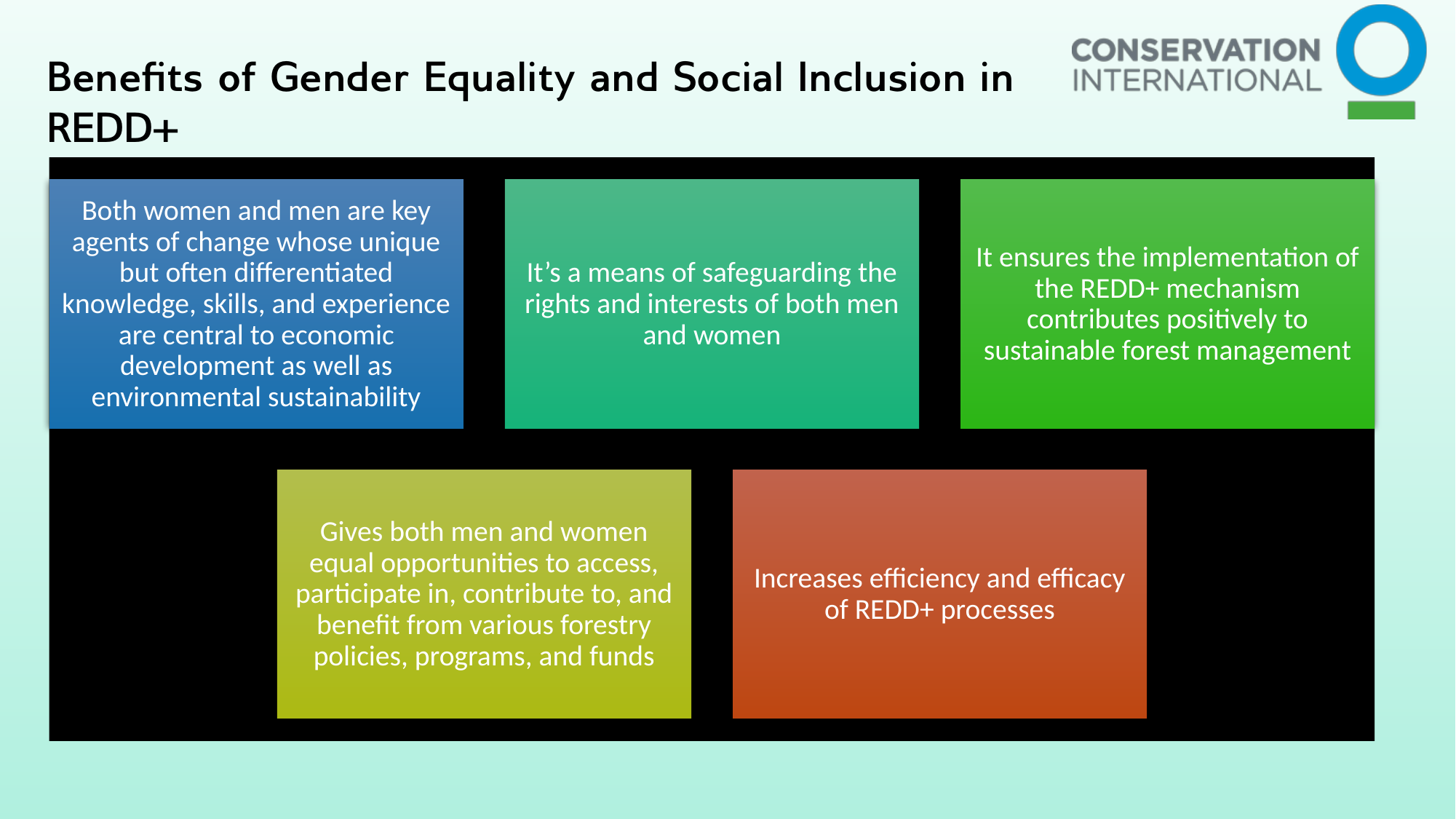

Benefits of Gender Equality and Social Inclusion in REDD+
Both women and men are key agents of change whose unique but often differentiated knowledge, skills, and experience are central to economic development as well as environmental sustainability
It’s a means of safeguarding the rights and interests of both men and women
It ensures the implementation of the REDD+ mechanism contributes positively to sustainable forest management
Gives both men and women equal opportunities to access, participate in, contribute to, and benefit from various forestry policies, programs, and funds
Increases efficiency and efficacy of REDD+ processes